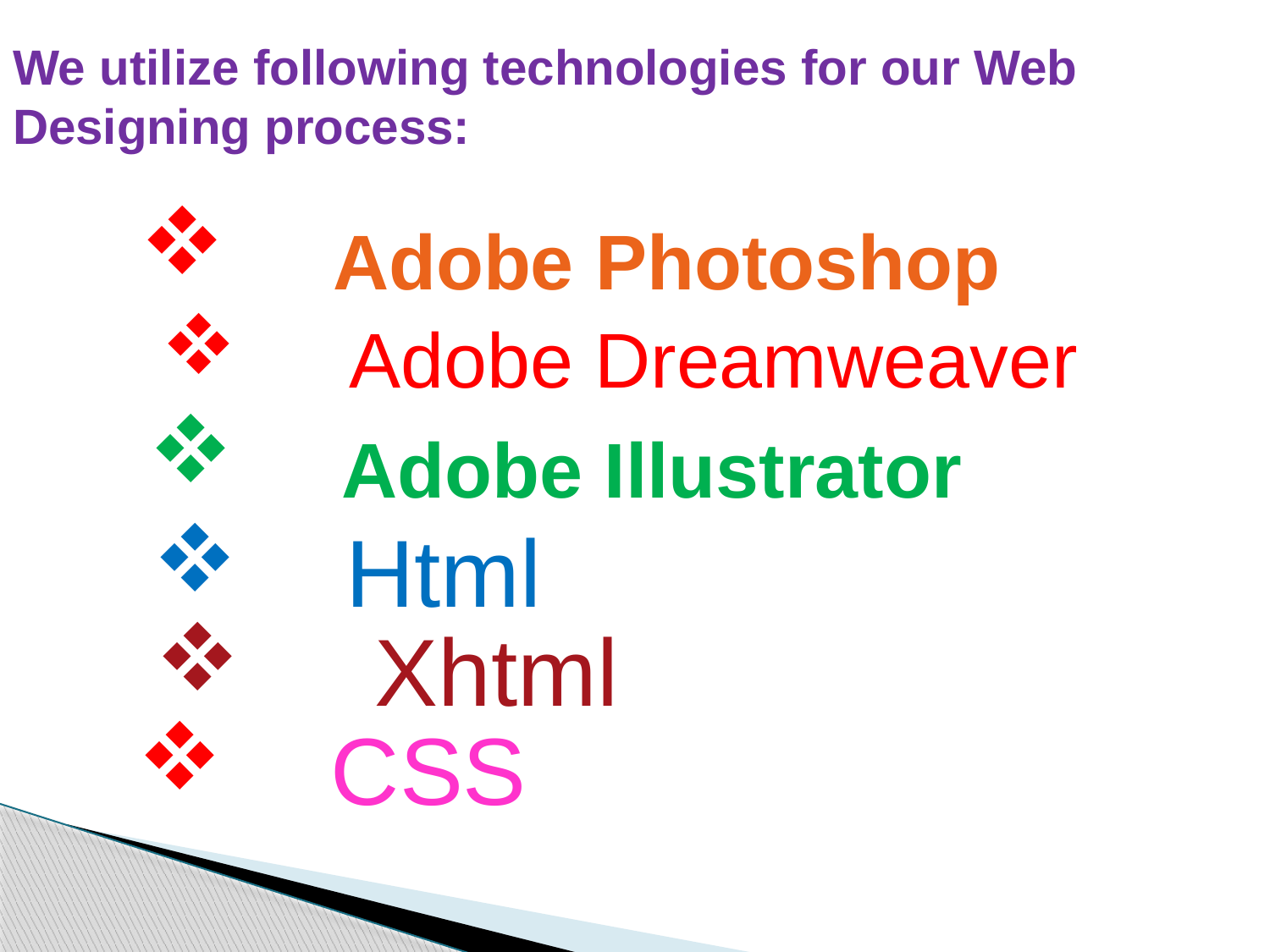

We utilize following technologies for our Web Designing process:
    Adobe Photoshop
     Adobe Dreamweaver
    Adobe Illustrator
    Html
     Xhtml
    CSS